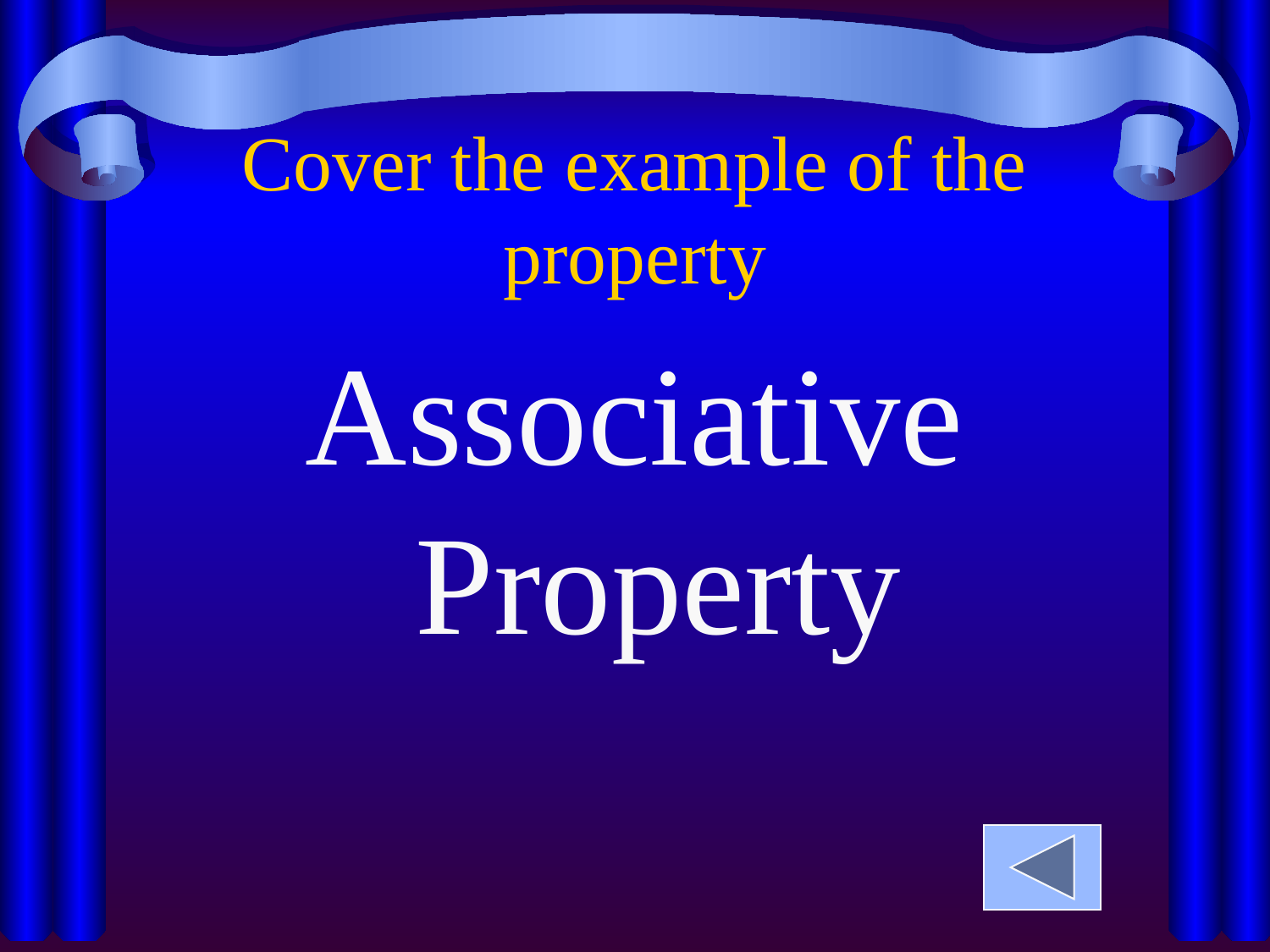

Cover the example of the property
Associative Property